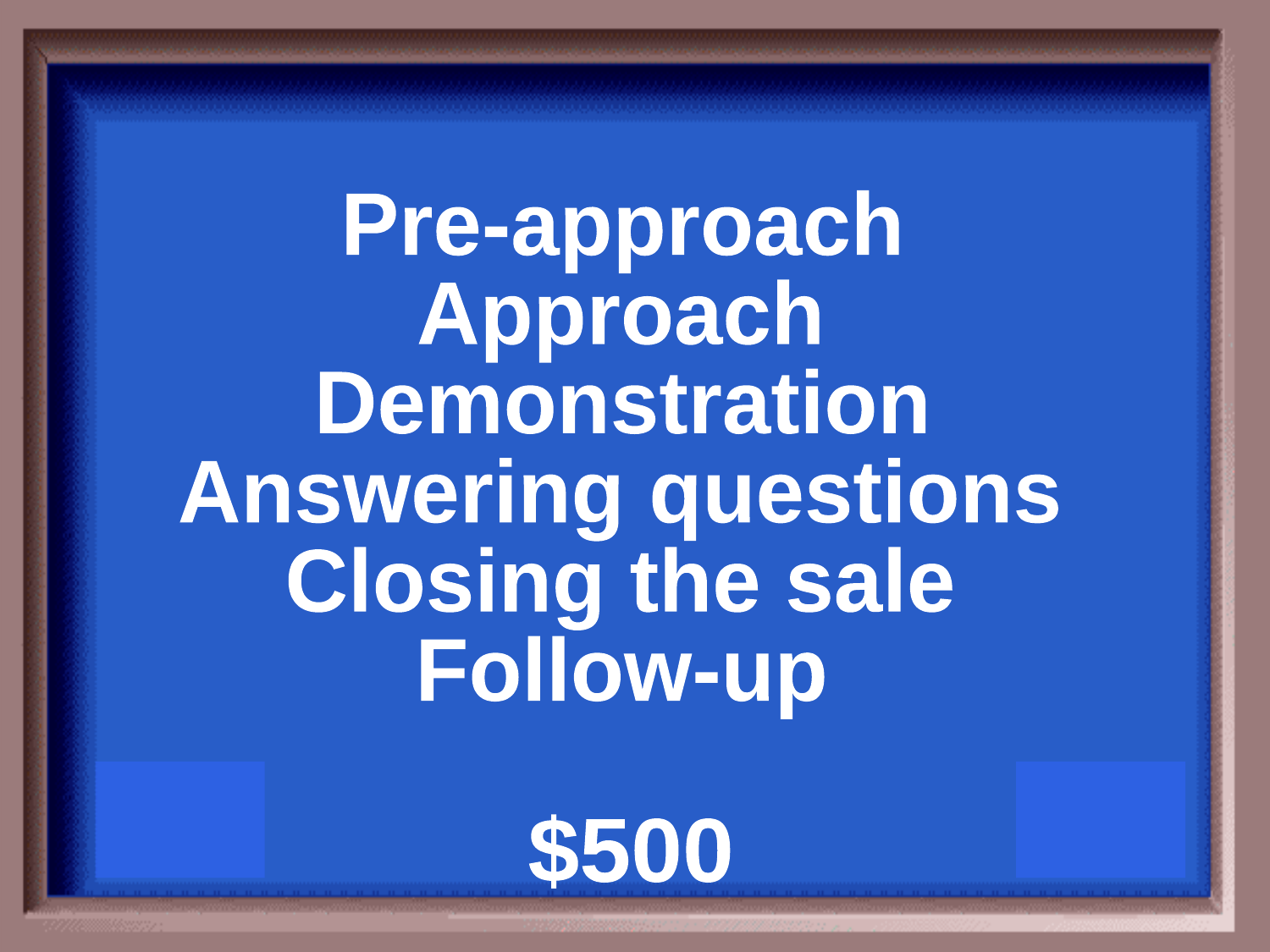

Pre-approach
Approach
Demonstration
Answering questions
Closing the sale
Follow-up

$500